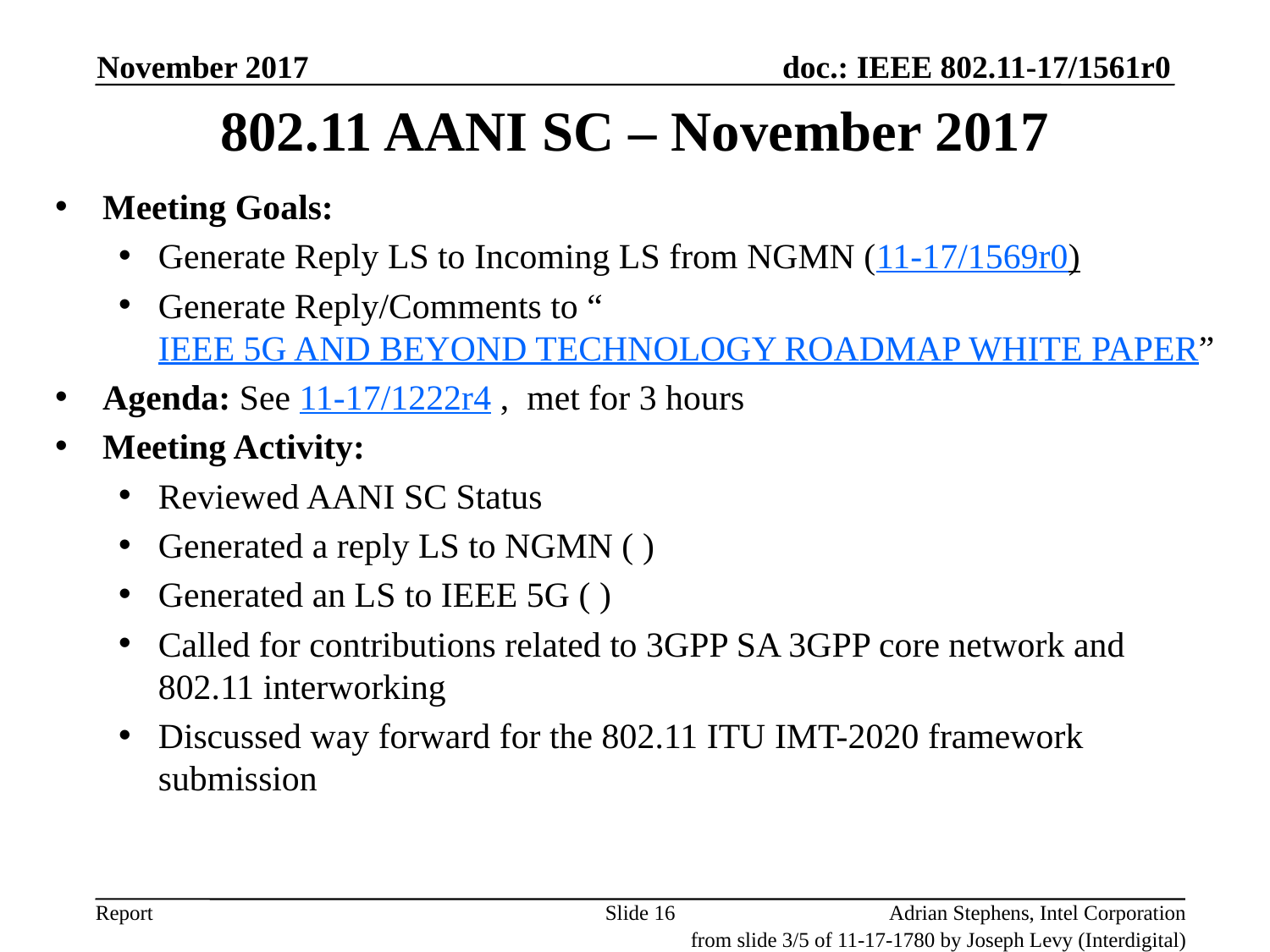

November 2017
# 802.11 AANI SC – November 2017
Meeting Goals:
Generate Reply LS to Incoming LS from NGMN (11-17/1569r0)
Generate Reply/Comments to “IEEE 5G AND BEYOND TECHNOLOGY ROADMAP WHITE PAPER”
Agenda: See 11-17/1222r4 ,  met for 3 hours
Meeting Activity:
Reviewed AANI SC Status
Generated a reply LS to NGMN ( )
Generated an LS to IEEE 5G ( )
Called for contributions related to 3GPP SA 3GPP core network and 802.11 interworking
Discussed way forward for the 802.11 ITU IMT-2020 framework submission
Slide 16
Adrian Stephens, Intel Corporation
from slide 3/5 of 11-17-1780 by Joseph Levy (Interdigital)